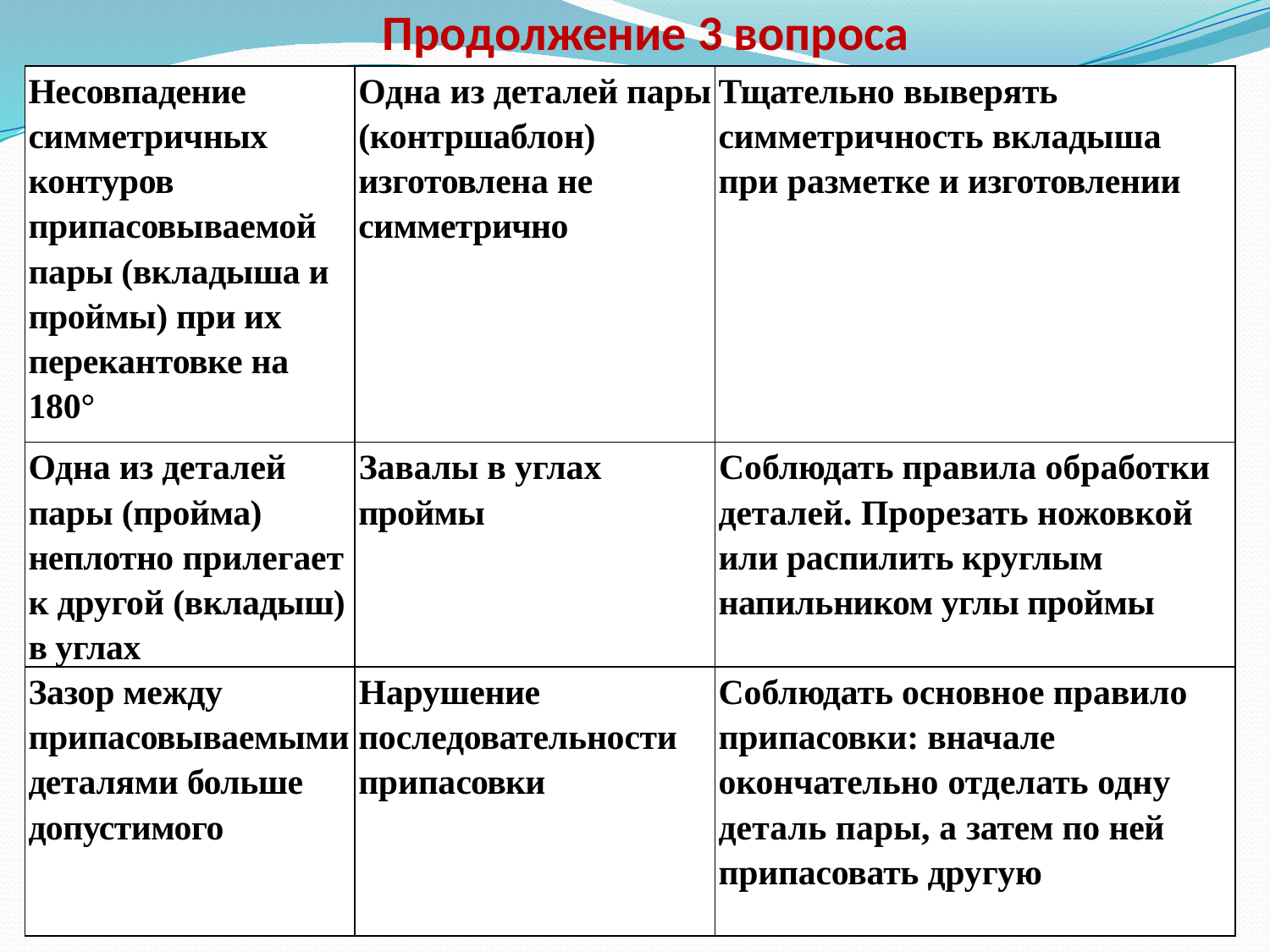

# Продолжение 3 вопроса
| Несовпадение симметричных контуров припасовываемой пары (вкладыша и проймы) при их перекантовке на 180° | Одна из деталей пары (контршаблон) изготовлена не симметрично | Тщательно выверять симметричность вкладыша при разметке и изготовлении |
| --- | --- | --- |
| Одна из деталей пары (пройма) неплотно прилегает к другой (вкладыш) в углах | Завалы в углах проймы | Соблюдать правила обработки деталей. Прорезать ножовкой или распилить круглым напильником углы проймы |
| Зазор между припасовываемыми деталями больше допустимого | Нарушение последовательности припасовки | Соблюдать основное правило припасовки: вначале окончательно отделать одну деталь пары, а затем по ней припасовать другую |